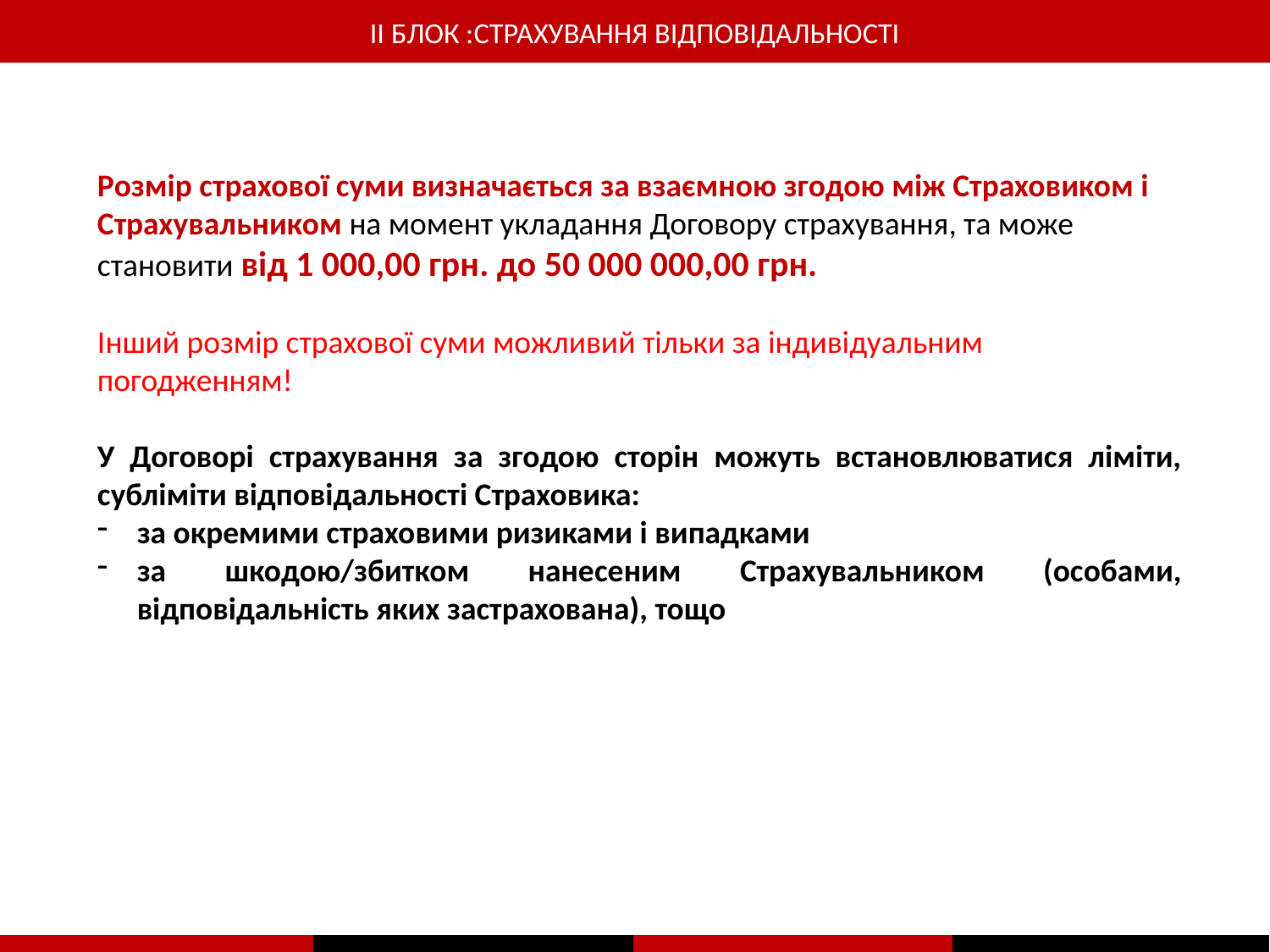

# ІІ БЛОК :СТРАХУВАННЯ ВІДПОВІДАЛЬНОСТІ

Розмір страхової суми визначається за взаємною згодою між Страховиком і Страхувальником на момент укладання Договору страхування, та може становити від 1 000,00 грн. до 50 000 000,00 грн.

Інший розмір страхової суми можливий тільки за індивідуальним погодженням!

У Договорі страхування за згодою сторін можуть встановлюватися ліміти, субліміти відповідальності Страховика:
за окремими страховими ризиками і випадками
за шкодою/збитком нанесеним Страхувальником (особами, відповідальність яких застрахована), тощо